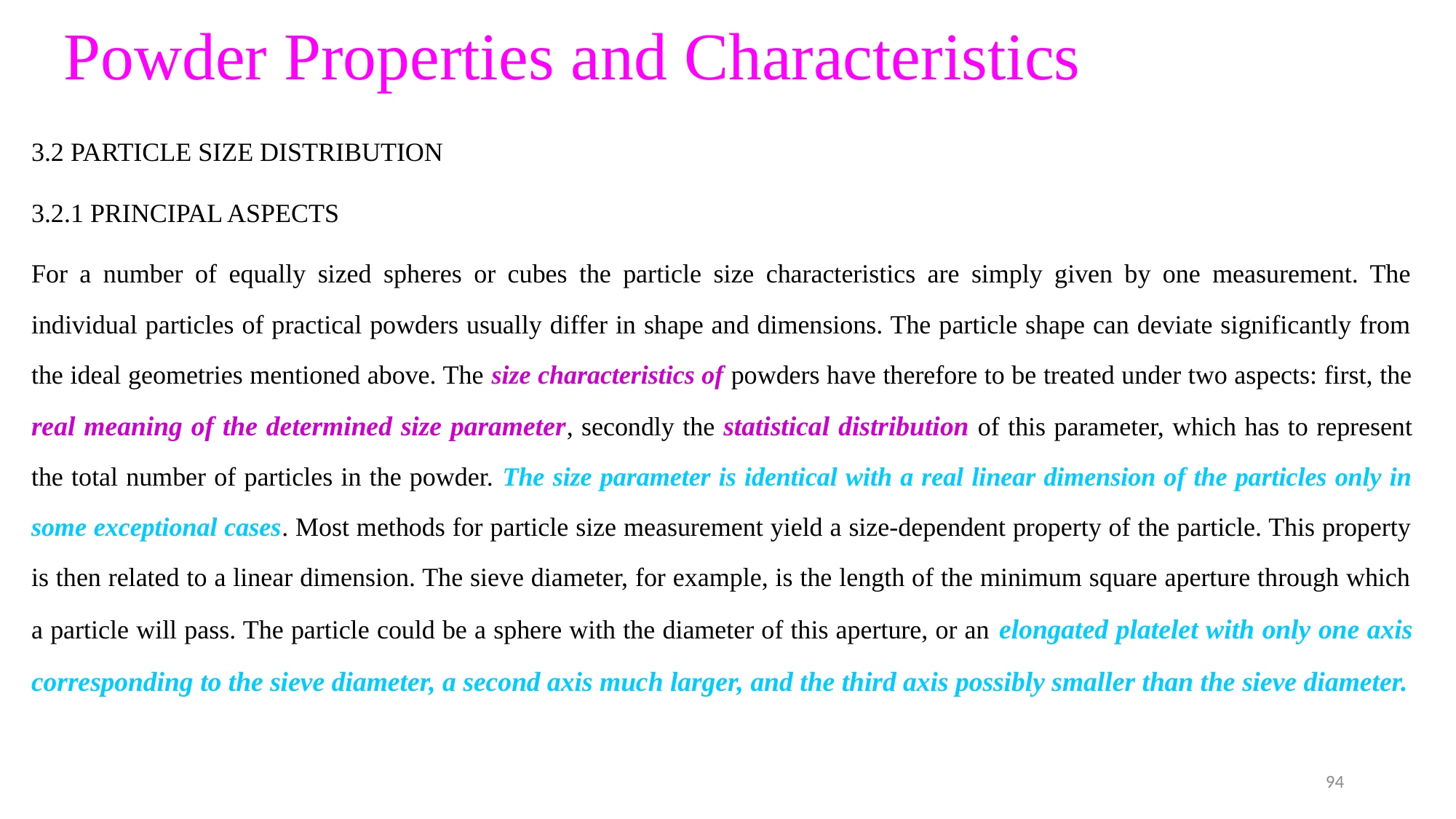

# Powder Properties and Characteristics
3.2 PARTICLE SIZE DISTRIBUTION
3.2.1 PRINCIPAL ASPECTS
For a number of equally sized spheres or cubes the particle size characteristics are simply given by one measurement. The individual particles of practical powders usually differ in shape and dimensions. The particle shape can deviate significantly from the ideal geometries mentioned above. The size characteristics of powders have therefore to be treated under two aspects: first, the real meaning of the determined size parameter, secondly the statistical distribution of this parameter, which has to represent the total number of particles in the powder. The size parameter is identical with a real linear dimension of the particles only in some exceptional cases. Most methods for particle size measurement yield a size-dependent property of the particle. This property is then related to a linear dimension. The sieve diameter, for example, is the length of the minimum square aperture through which a particle will pass. The particle could be a sphere with the diameter of this aperture, or an elongated platelet with only one axis corresponding to the sieve diameter, a second axis much larger, and the third axis possibly smaller than the sieve diameter.
94